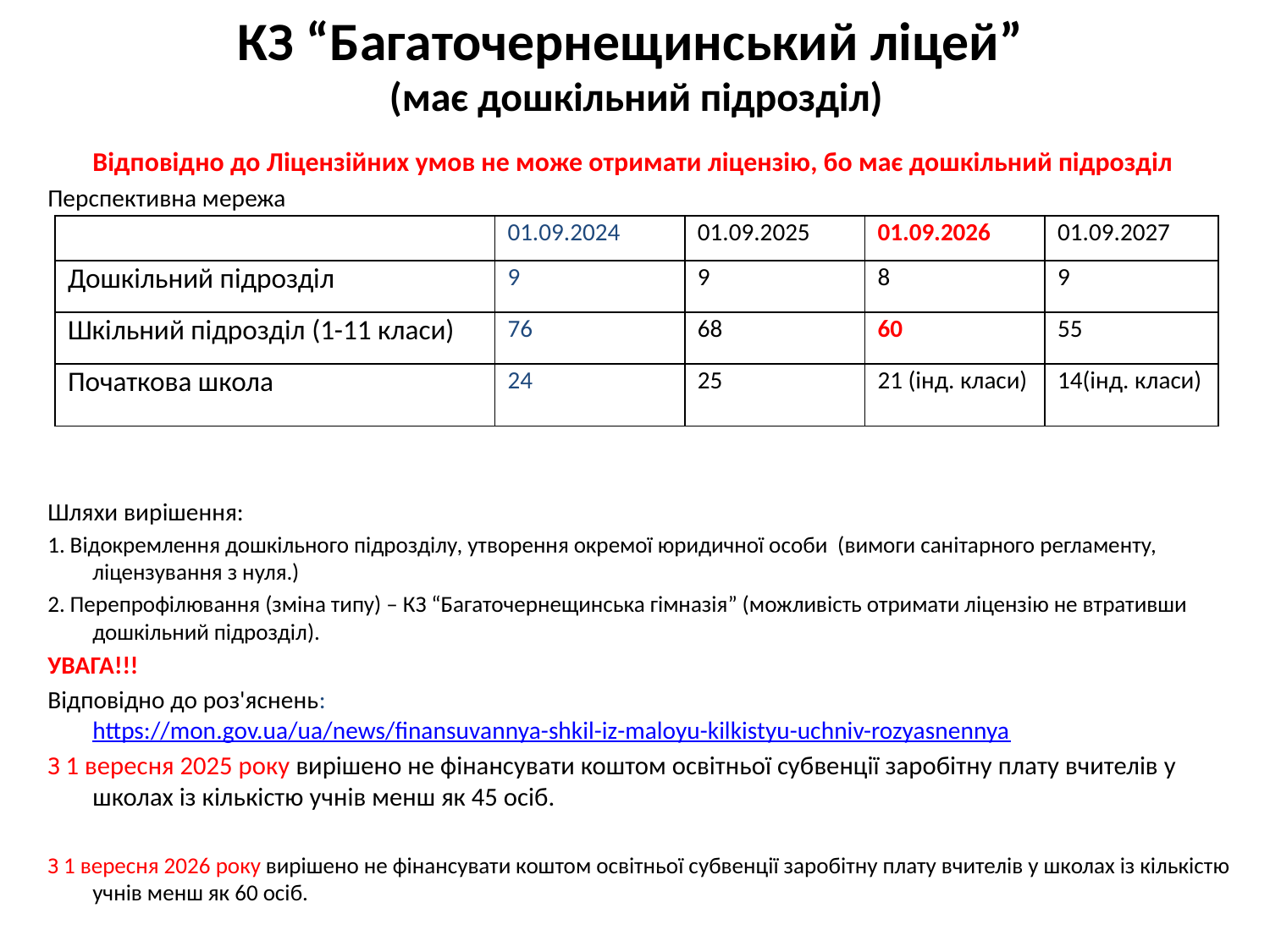

# КЗ “Багаточернещинський ліцей” (має дошкільний підрозділ)
	Відповідно до Ліцензійних умов не може отримати ліцензію, бо має дошкільний підрозділ
Перспективна мережа

Шляхи вирішення:
1. Відокремлення дошкільного підрозділу, утворення окремої юридичної особи  (вимоги санітарного регламенту, ліцензування з нуля.)
2. Перепрофілювання (зміна типу) – КЗ “Багаточернещинська гімназія” (можливість отримати ліцензію не втративши дошкільний підрозділ).
УВАГА!!!
Відповідно до роз'яснень: https://mon.gov.ua/ua/news/finansuvannya-shkil-iz-maloyu-kilkistyu-uchniv-rozyasnennya
З 1 вересня 2025 року вирішено не фінансувати коштом освітньої субвенції заробітну плату вчителів у школах із кількістю учнів менш як 45 осіб.

З 1 вересня 2026 року вирішено не фінансувати коштом освітньої субвенції заробітну плату вчителів у школах із кількістю учнів менш як 60 осіб.

|  | 01.09.2024 | 01.09.2025 | 01.09.2026 | 01.09.2027 |
| --- | --- | --- | --- | --- |
| Дошкільний підрозділ | 9 | 9 | 8 | 9 |
| Шкільний підрозділ (1-11 класи) | 76 | 68 | 60 | 55 |
| Початкова школа | 24 | 25 | 21 (інд. класи) | 14(інд. класи) |